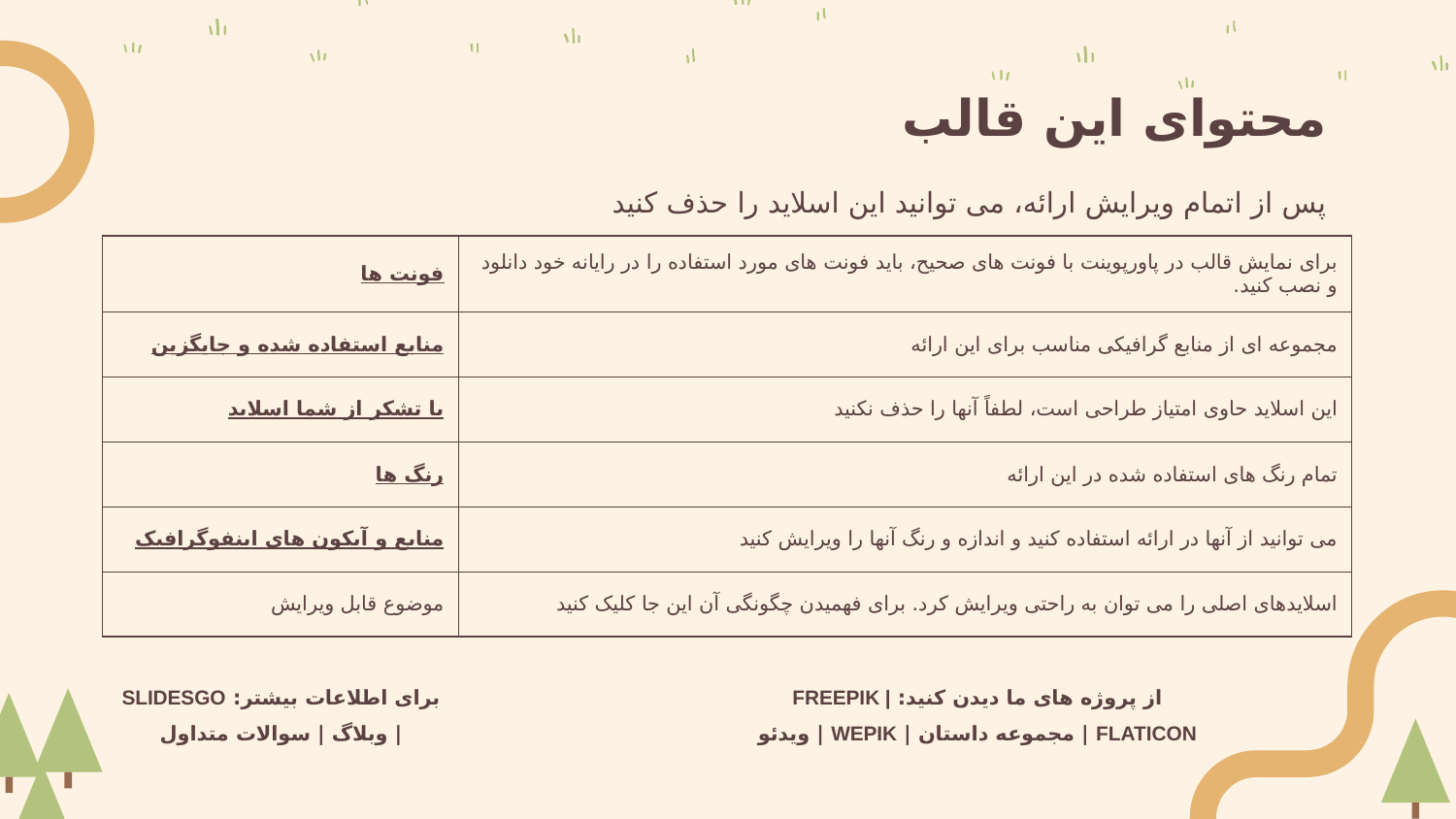

# محتوای این قالب
پس از اتمام ویرایش ارائه، می توانید این اسلاید را حذف کنید
| فونت ها | برای نمایش قالب در پاورپوینت با فونت های صحیح، باید فونت های مورد استفاده را در رایانه خود دانلود و نصب کنید. |
| --- | --- |
| منابع استفاده شده و جایگزین | مجموعه ای از منابع گرافیکی مناسب برای این ارائه |
| با تشکر از شما اسلاید | این اسلاید حاوی امتیاز طراحی است، لطفاً آنها را حذف نکنید |
| رنگ ها | تمام رنگ های استفاده شده در این ارائه |
| منابع و آیکون های اینفوگرافیک | می توانید از آنها در ارائه استفاده کنید و اندازه و رنگ آنها را ویرایش کنید |
| موضوع قابل ویرایش | اسلایدهای اصلی را می توان به راحتی ویرایش کرد. برای فهمیدن چگونگی آن این جا کلیک کنید |
برای اطلاعات بیشتر: SLIDESGO | وبلاگ | سوالات متداول
از پروژه های ما دیدن کنید: FREEPIK | FLATICON | مجموعه داستان | WEPIK | ویدئو